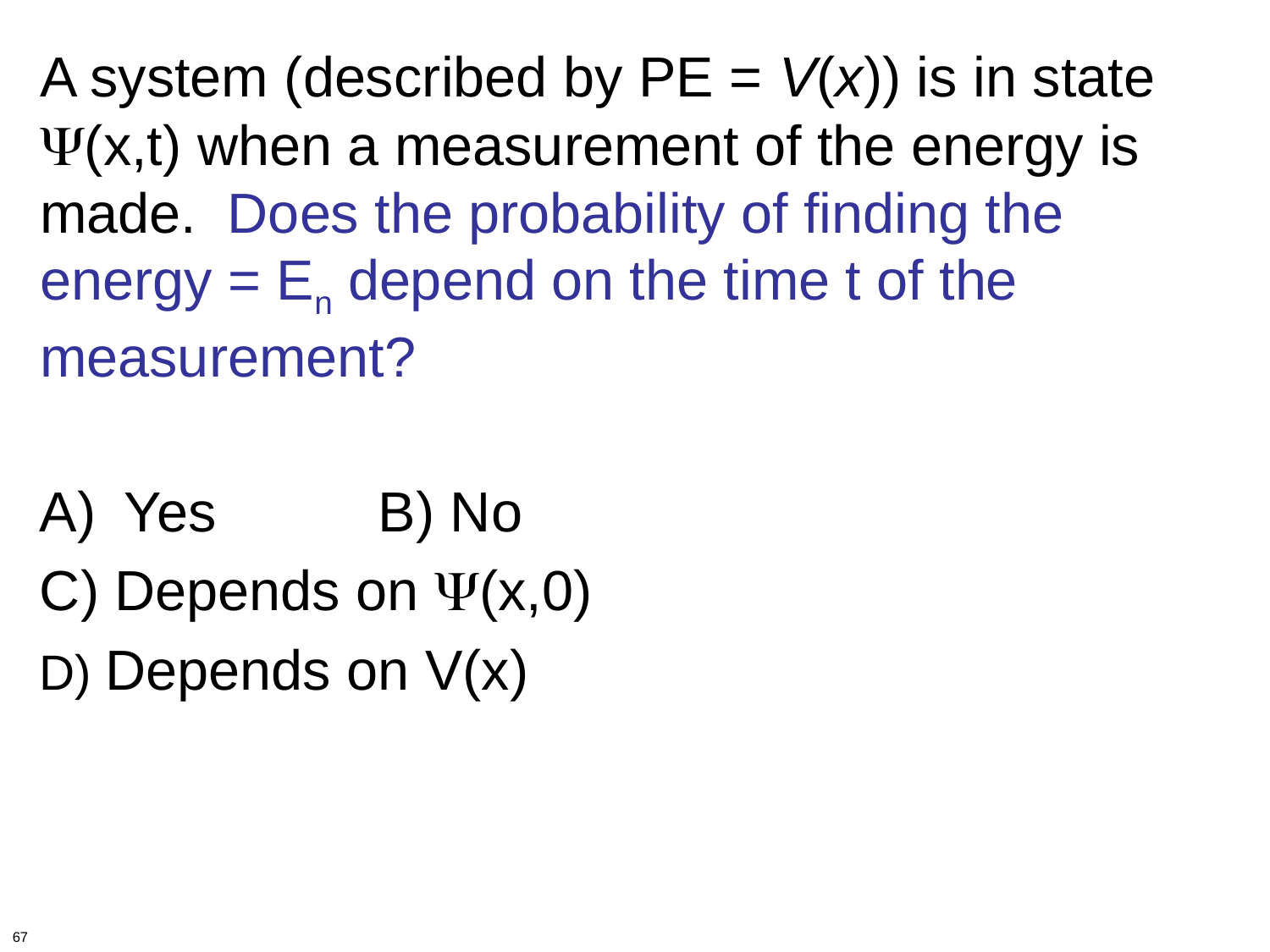

A system (described by PE = V(x)) is in state Ψ(x,t) when a measurement of the energy is made.  Does the probability of finding the energy = En depend on the time t of the measurement?
Yes		B) No
C) Depends on Ψ(x,0)
D) Depends on V(x)
67